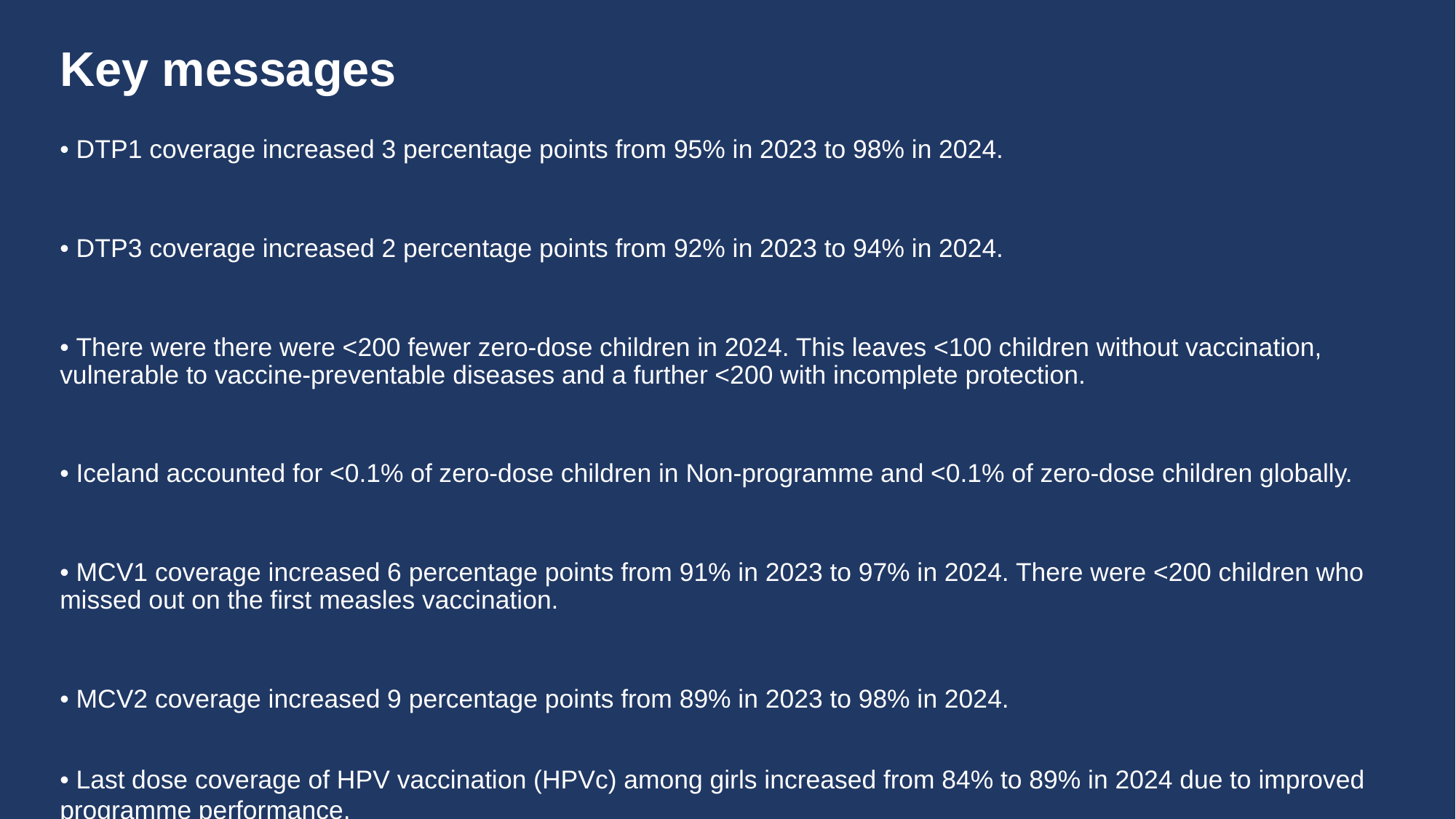

# Key messages
• DTP1 coverage increased 3 percentage points from 95% in 2023 to 98% in 2024.

• DTP3 coverage increased 2 percentage points from 92% in 2023 to 94% in 2024.

• There were there were <200 fewer zero-dose children in 2024. This leaves <100 children without vaccination, vulnerable to vaccine-preventable diseases and a further <200 with incomplete protection.

• Iceland accounted for <0.1% of zero-dose children in Non-programme and <0.1% of zero-dose children globally.

• MCV1 coverage increased 6 percentage points from 91% in 2023 to 97% in 2024. There were <200 children who missed out on the first measles vaccination.

• MCV2 coverage increased 9 percentage points from 89% in 2023 to 98% in 2024.

• Last dose coverage of HPV vaccination (HPVc) among girls increased from 84% to 89% in 2024 due to improved programme performance.